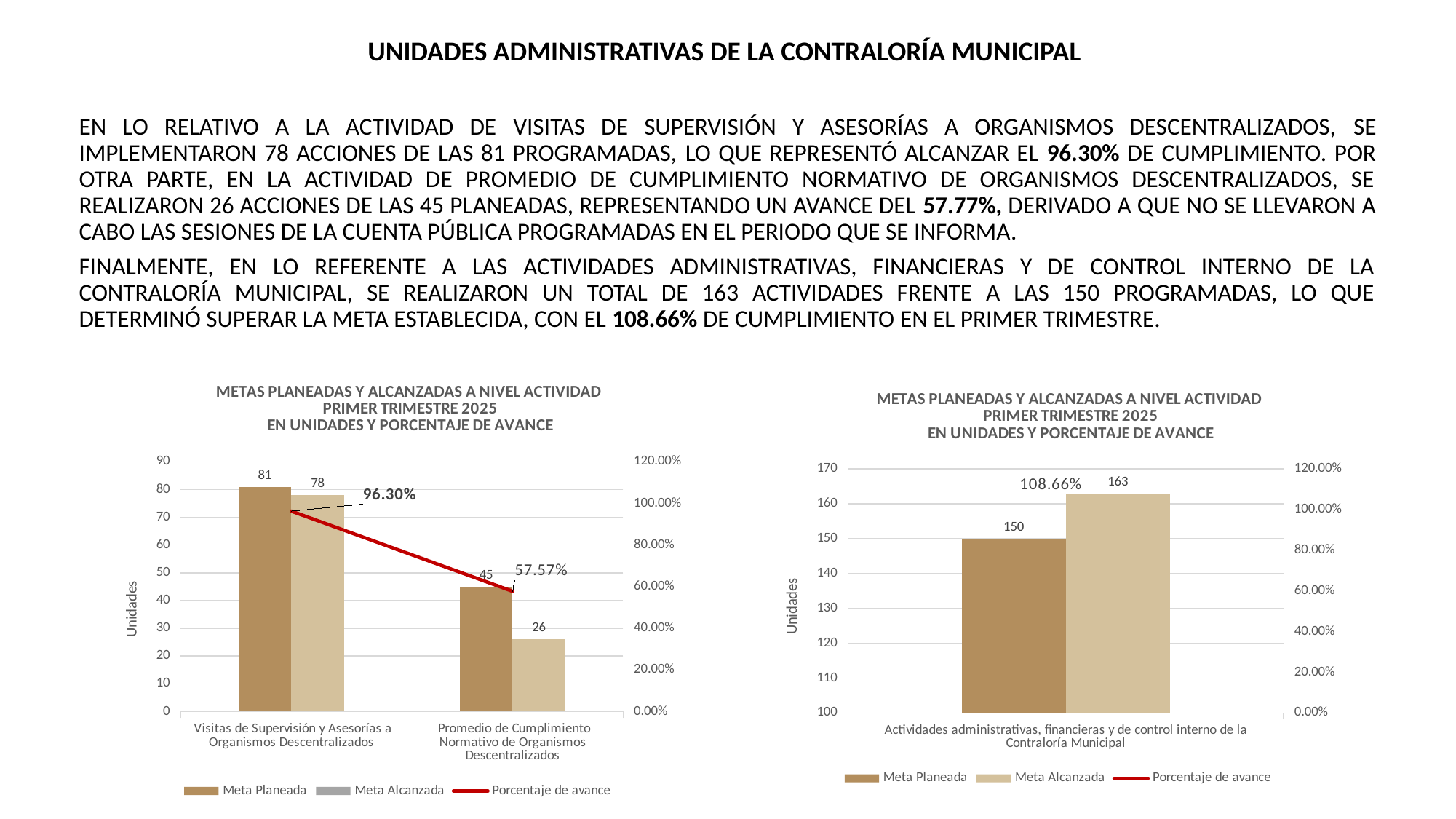

UNIDADES ADMINISTRATIVAS DE LA CONTRALORÍA MUNICIPAL

EN LO RELATIVO A LA ACTIVIDAD DE VISITAS DE SUPERVISIÓN Y ASESORÍAS A ORGANISMOS DESCENTRALIZADOS, SE IMPLEMENTARON 78 ACCIONES DE LAS 81 PROGRAMADAS, LO QUE REPRESENTÓ ALCANZAR EL 96.30% DE CUMPLIMIENTO. POR OTRA PARTE, EN LA ACTIVIDAD DE PROMEDIO DE CUMPLIMIENTO NORMATIVO DE ORGANISMOS DESCENTRALIZADOS, SE REALIZARON 26 ACCIONES DE LAS 45 PLANEADAS, REPRESENTANDO UN AVANCE DEL 57.77%, DERIVADO A QUE NO SE LLEVARON A CABO LAS SESIONES DE LA CUENTA PÚBLICA PROGRAMADAS EN EL PERIODO QUE SE INFORMA.
FINALMENTE, EN LO REFERENTE A LAS ACTIVIDADES ADMINISTRATIVAS, FINANCIERAS Y DE CONTROL INTERNO DE LA CONTRALORÍA MUNICIPAL, SE REALIZARON UN TOTAL DE 163 ACTIVIDADES FRENTE A LAS 150 PROGRAMADAS, LO QUE DETERMINÓ SUPERAR LA META ESTABLECIDA, CON EL 108.66% DE CUMPLIMIENTO EN EL PRIMER TRIMESTRE.

### Chart: METAS PLANEADAS Y ALCANZADAS A NIVEL ACTIVIDAD
PRIMER TRIMESTRE 2025
EN UNIDADES Y PORCENTAJE DE AVANCE

| Category | Meta Planeada | Meta Alcanzada |  |
|---|---|---|---|
|  Visitas de Supervisión y Asesorías a Organismos Descentralizados | 81.0 | 78.0 | 0.9629629629629629 |
|  Promedio de Cumplimiento Normativo de Organismos Descentralizados | 45.0 | 26.0 | 0.5777777777777777 |

### Chart: METAS PLANEADAS Y ALCANZADAS A NIVEL ACTIVIDAD
PRIMER TRIMESTRE 2025
EN UNIDADES Y PORCENTAJE DE AVANCE

| Category | Meta Planeada | Meta Alcanzada |  |
|---|---|---|---|
| Actividades administrativas, financieras y de control interno de la Contraloría Municipal | 150.0 | 163.0 | 1.0866666666666667 |